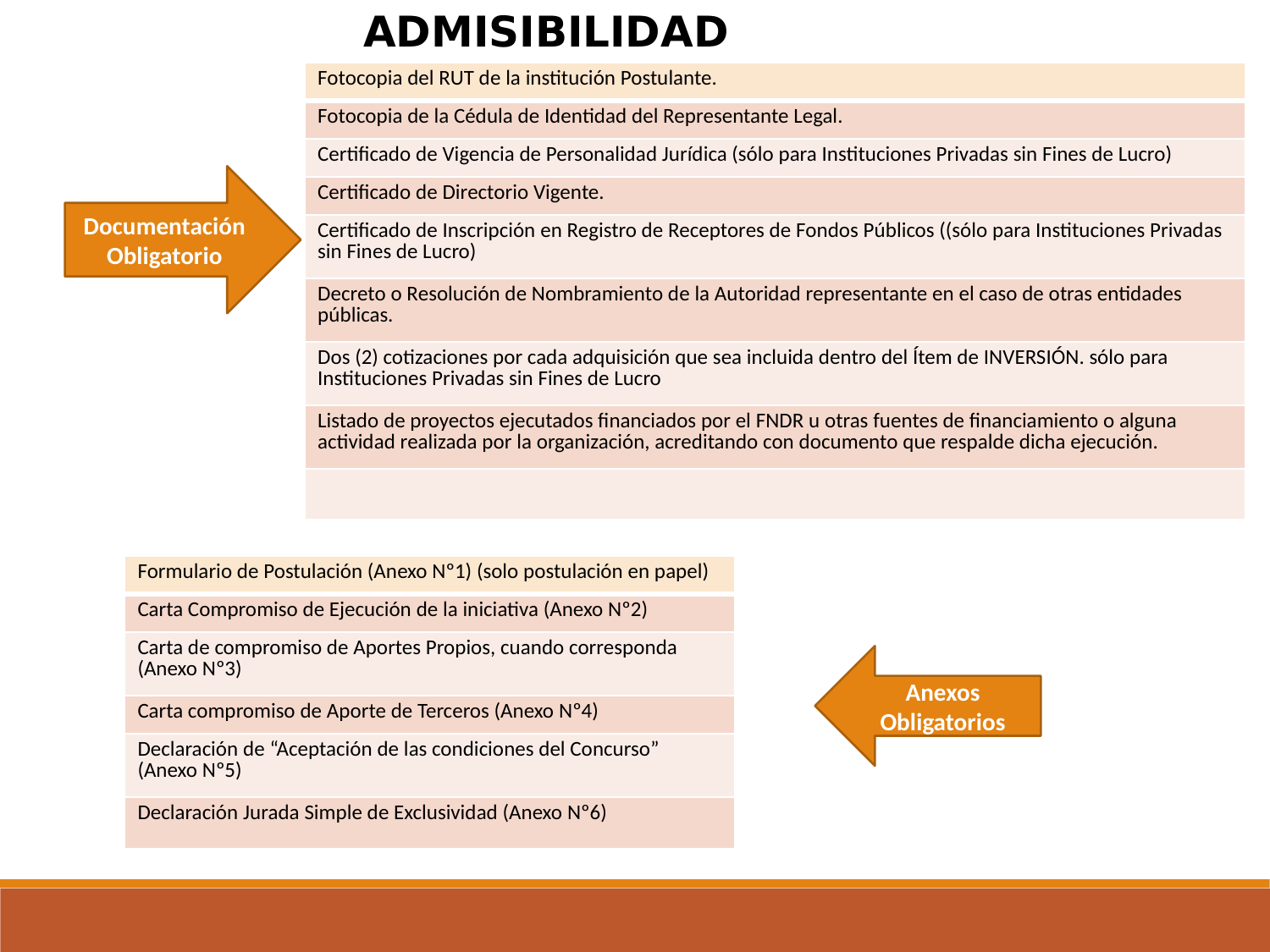

ADMISIBILIDAD
| Fotocopia del RUT de la institución Postulante. |
| --- |
| Fotocopia de la Cédula de Identidad del Representante Legal. |
| Certificado de Vigencia de Personalidad Jurídica (sólo para Instituciones Privadas sin Fines de Lucro) |
| Certificado de Directorio Vigente. |
| Certificado de Inscripción en Registro de Receptores de Fondos Públicos ((sólo para Instituciones Privadas sin Fines de Lucro) |
| Decreto o Resolución de Nombramiento de la Autoridad representante en el caso de otras entidades públicas. |
| Dos (2) cotizaciones por cada adquisición que sea incluida dentro del Ítem de INVERSIÓN. sólo para Instituciones Privadas sin Fines de Lucro |
| Listado de proyectos ejecutados financiados por el FNDR u otras fuentes de financiamiento o alguna actividad realizada por la organización, acreditando con documento que respalde dicha ejecución. |
|  |
Documentación Obligatorio
| Formulario de Postulación (Anexo Nº1) (solo postulación en papel) |
| --- |
| Carta Compromiso de Ejecución de la iniciativa (Anexo Nº2) |
| Carta de compromiso de Aportes Propios, cuando corresponda (Anexo Nº3) |
| Carta compromiso de Aporte de Terceros (Anexo Nº4) |
| Declaración de “Aceptación de las condiciones del Concurso” (Anexo Nº5) |
| Declaración Jurada Simple de Exclusividad (Anexo Nº6) |
Anexos Obligatorios